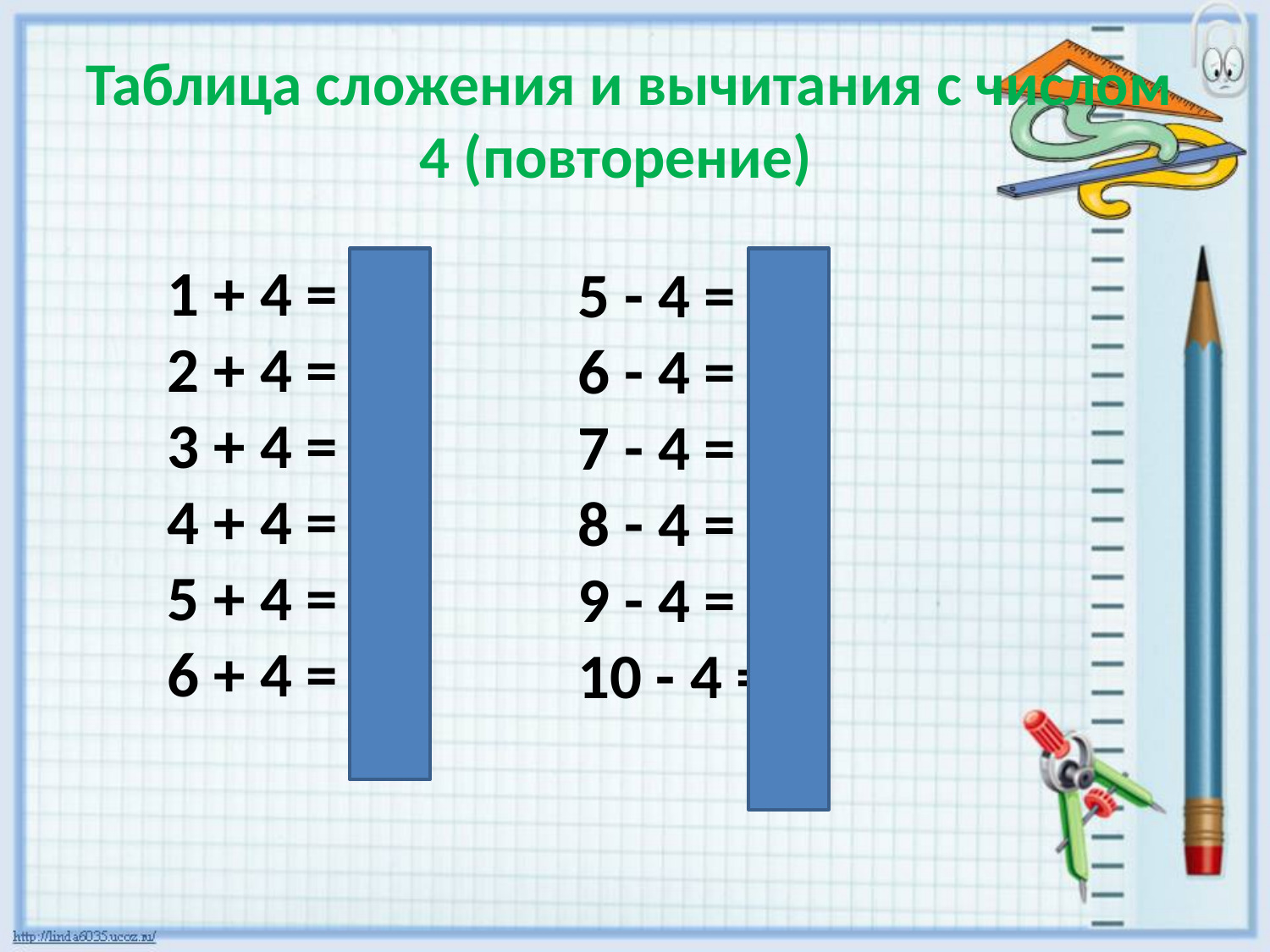

# Таблица сложения и вычитания с числом 4 (повторение)
1 + 4 = 5
2 + 4 = 6
3 + 4 = 7
4 + 4 = 8
5 + 4 = 9
6 + 4 = 10

5 - 4 = 1
6 - 4 = 2
7 - 4 = 3
8 - 4 = 4
9 - 4 = 5
10 - 4 = 6